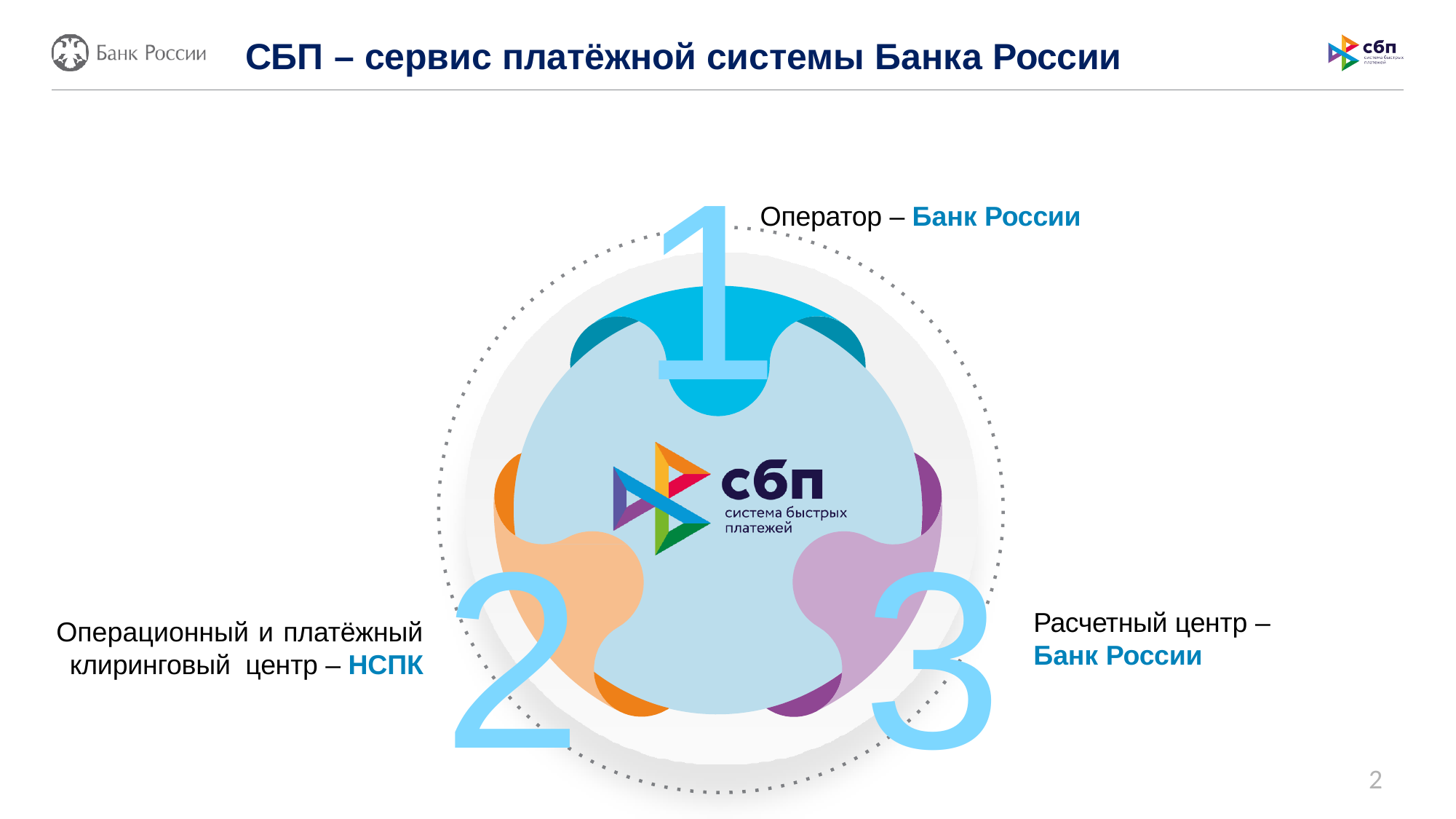

# СБП – сервис платёжной системы Банка России
1
Оператор – Банк России

2    3

Расчетный центр –
Банк России
Операционный и платёжный  клиринговый  центр – НСПК

2